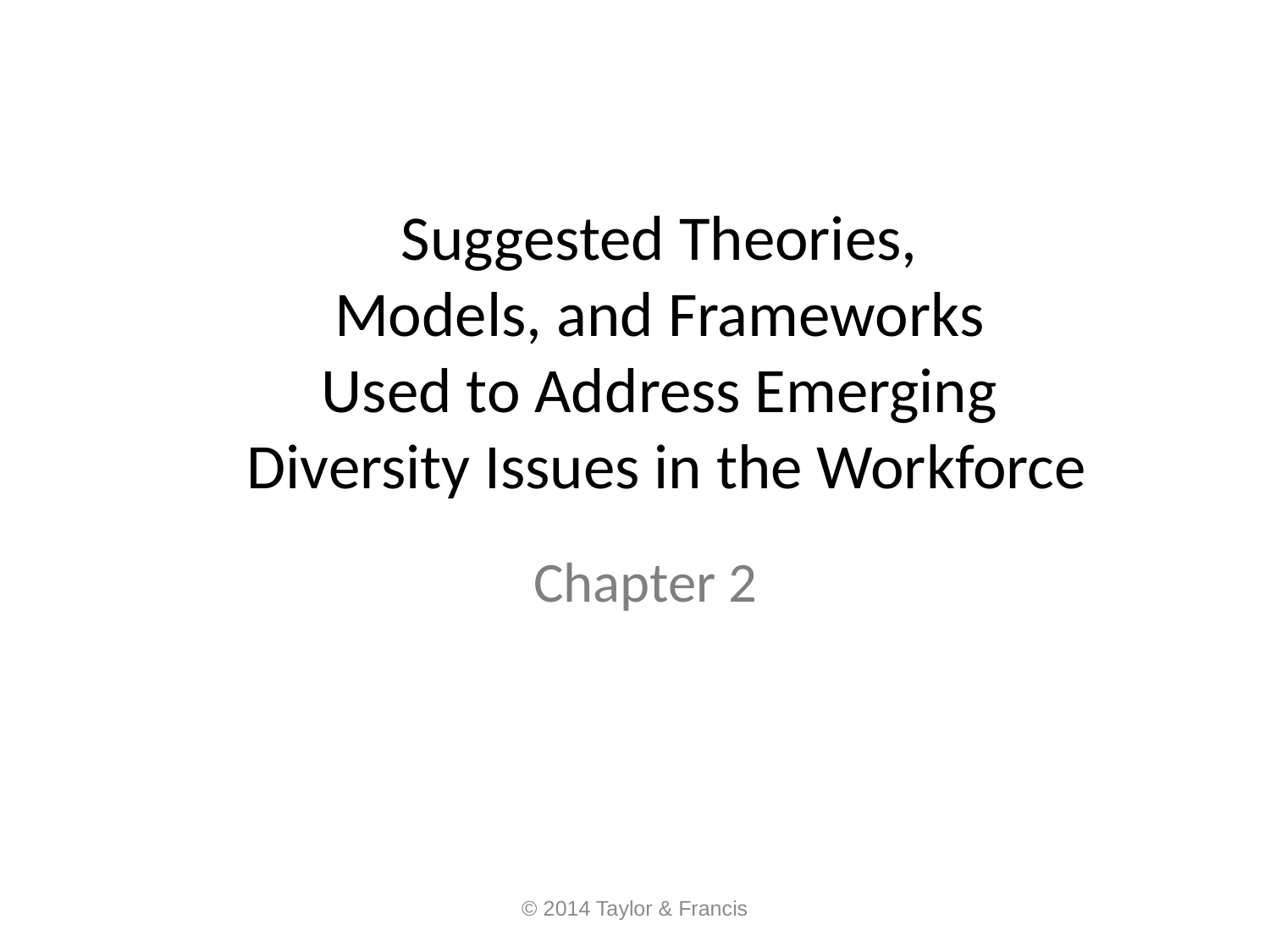

# Suggested Theories, Models, and Frameworks Used to Address Emerging Diversity Issues in the Workforce

Chapter 2
© 2014 Taylor & Francis